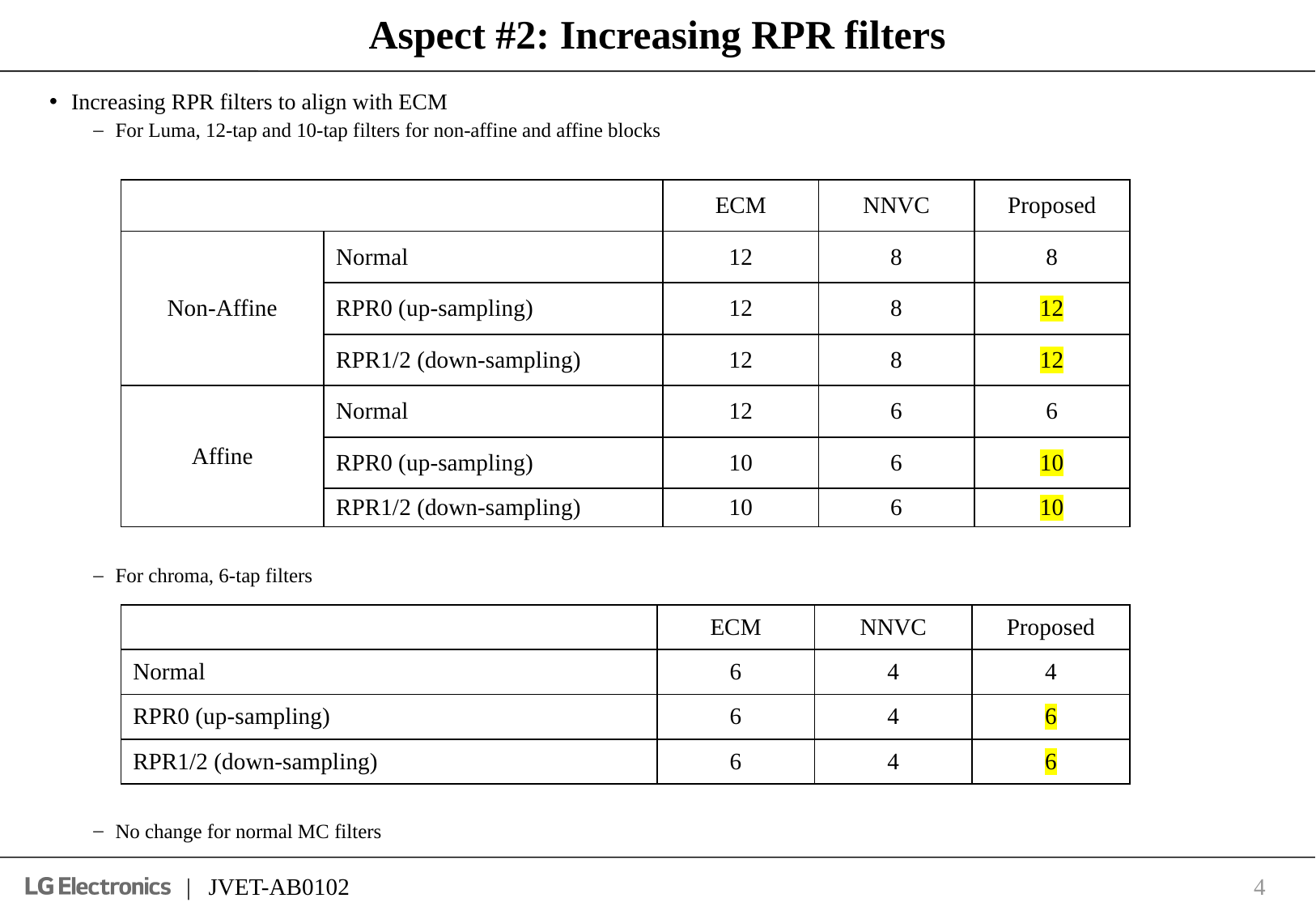

# Aspect #2: Increasing RPR filters
Increasing RPR filters to align with ECM
For Luma, 12-tap and 10-tap filters for non-affine and affine blocks

For chroma, 6-tap filters

No change for normal MC filters
|  |  | ECM | NNVC | Proposed |
| --- | --- | --- | --- | --- |
| Non-Affine | Normal | 12 | 8 | 8 |
|  | RPR0 (up-sampling) | 12 | 8 | 12 |
|  | RPR1/2 (down-sampling) | 12 | 8 | 12 |
| Affine | Normal | 12 | 6 | 6 |
|  | RPR0 (up-sampling) | 10 | 6 | 10 |
|  | RPR1/2 (down-sampling) | 10 | 6 | 10 |
|  | ECM | NNVC | Proposed |
| --- | --- | --- | --- |
| Normal | 6 | 4 | 4 |
| RPR0 (up-sampling) | 6 | 4 | 6 |
| RPR1/2 (down-sampling) | 6 | 4 | 6 |
4